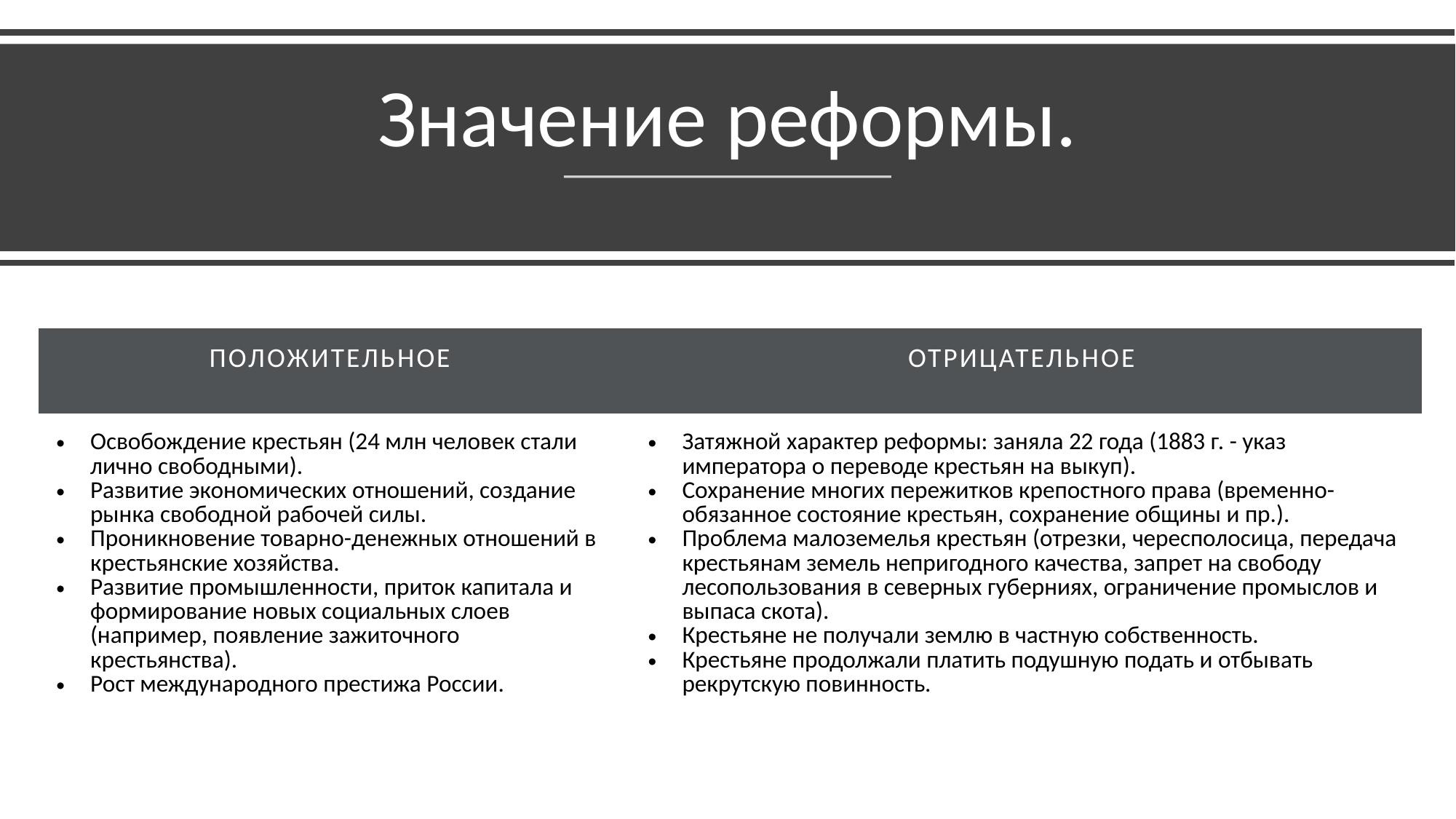

# Значение реформы.
| Положительное | Отрицательное |
| --- | --- |
| Освобождение крестьян (24 млн человек стали лично свободными). Развитие экономических отношений, создание рынка свободной рабочей силы. Проникновение товарно-денежных отношений в крестьянские хозяйства. Развитие промышленности, приток капитала и формирование новых социальных слоев (например, появление зажиточного крестьянства). Рост международного престижа России. | Затяжной характер реформы: заняла 22 года (1883 г. - указ императора о переводе крестьян на выкуп). Сохранение многих пережитков крепостного права (временно-обязанное состояние крестьян, сохранение общины и пр.). Проблема малоземелья крестьян (отрезки, чересполосица, передача крестьянам земель непригодного качества, запрет на свободу лесопользования в северных губерниях, ограничение промыслов и выпаса скота). Крестьяне не получали землю в частную собственность. Крестьяне продолжали платить подушную подать и отбывать рекрутскую повинность. |